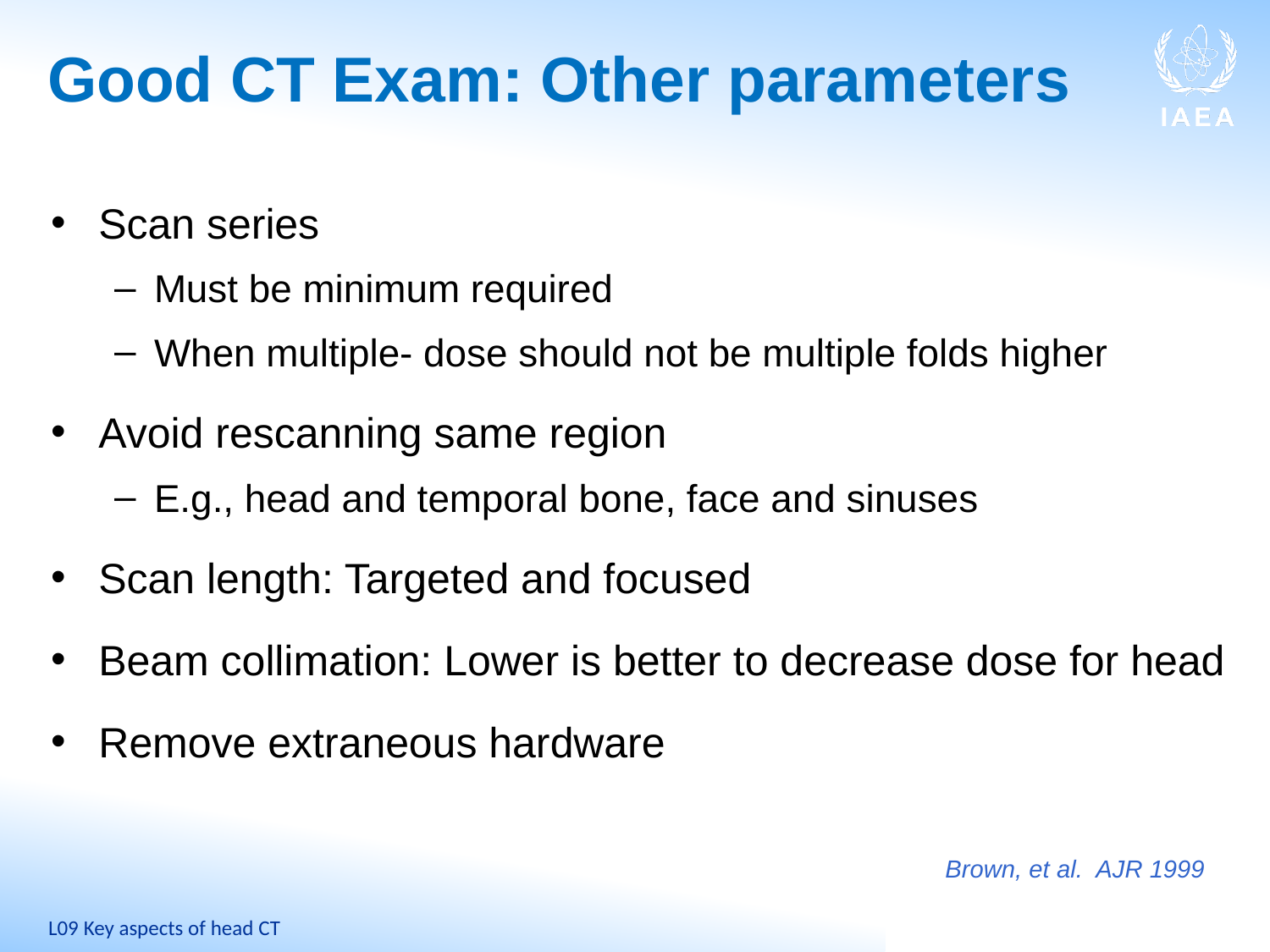

# Good CT Exam: Other parameters
Scan series
Must be minimum required
When multiple- dose should not be multiple folds higher
Avoid rescanning same region
E.g., head and temporal bone, face and sinuses
Scan length: Targeted and focused
Beam collimation: Lower is better to decrease dose for head
Remove extraneous hardware
Brown, et al.  AJR 1999